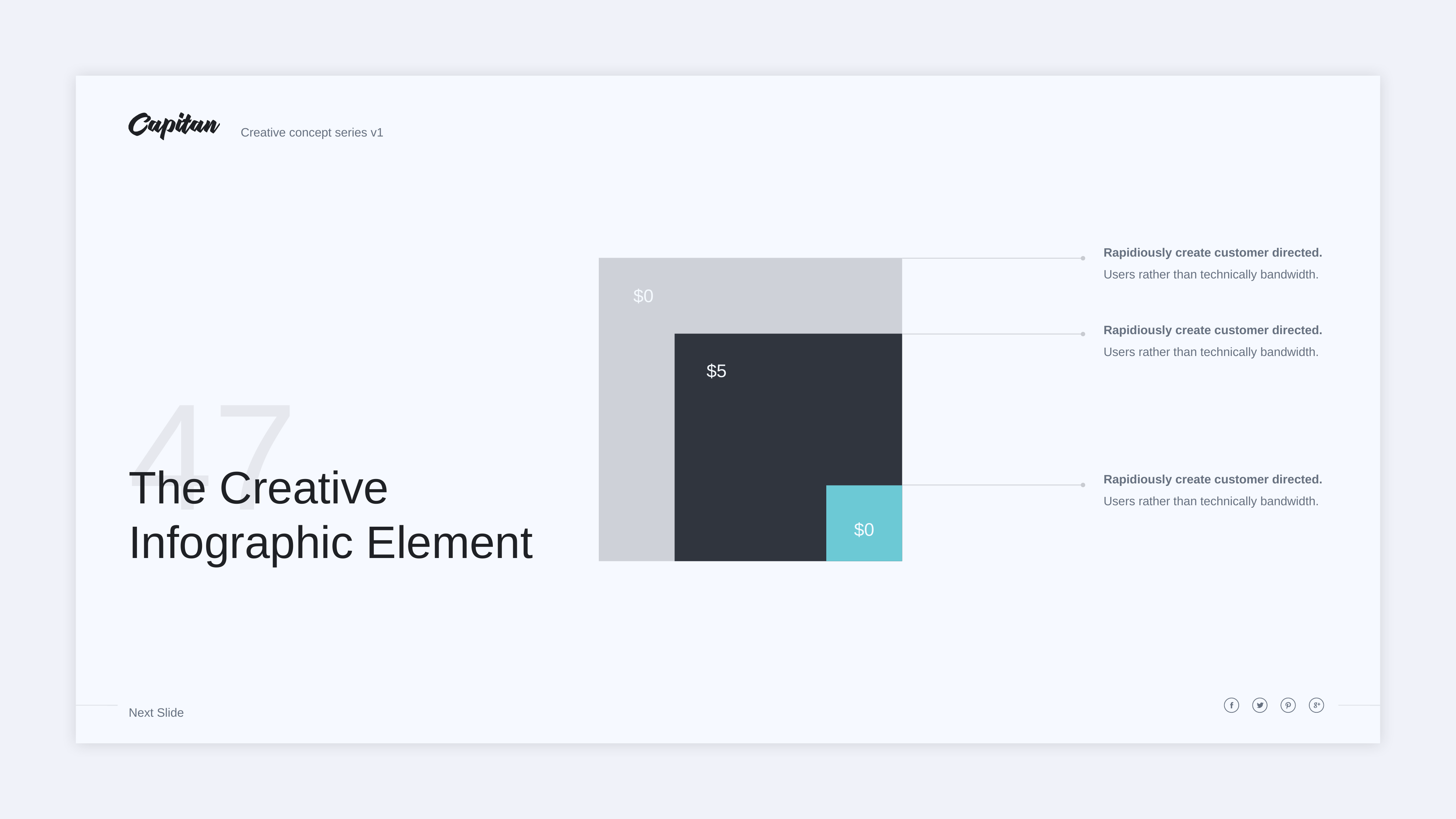

Rapidiously create customer directed.
Users rather than technically bandwidth.

$0
Rapidiously create customer directed.
Users rather than technically bandwidth.

$5
47
The Creative
Infographic Element
Rapidiously create customer directed.
Users rather than technically bandwidth.

$0